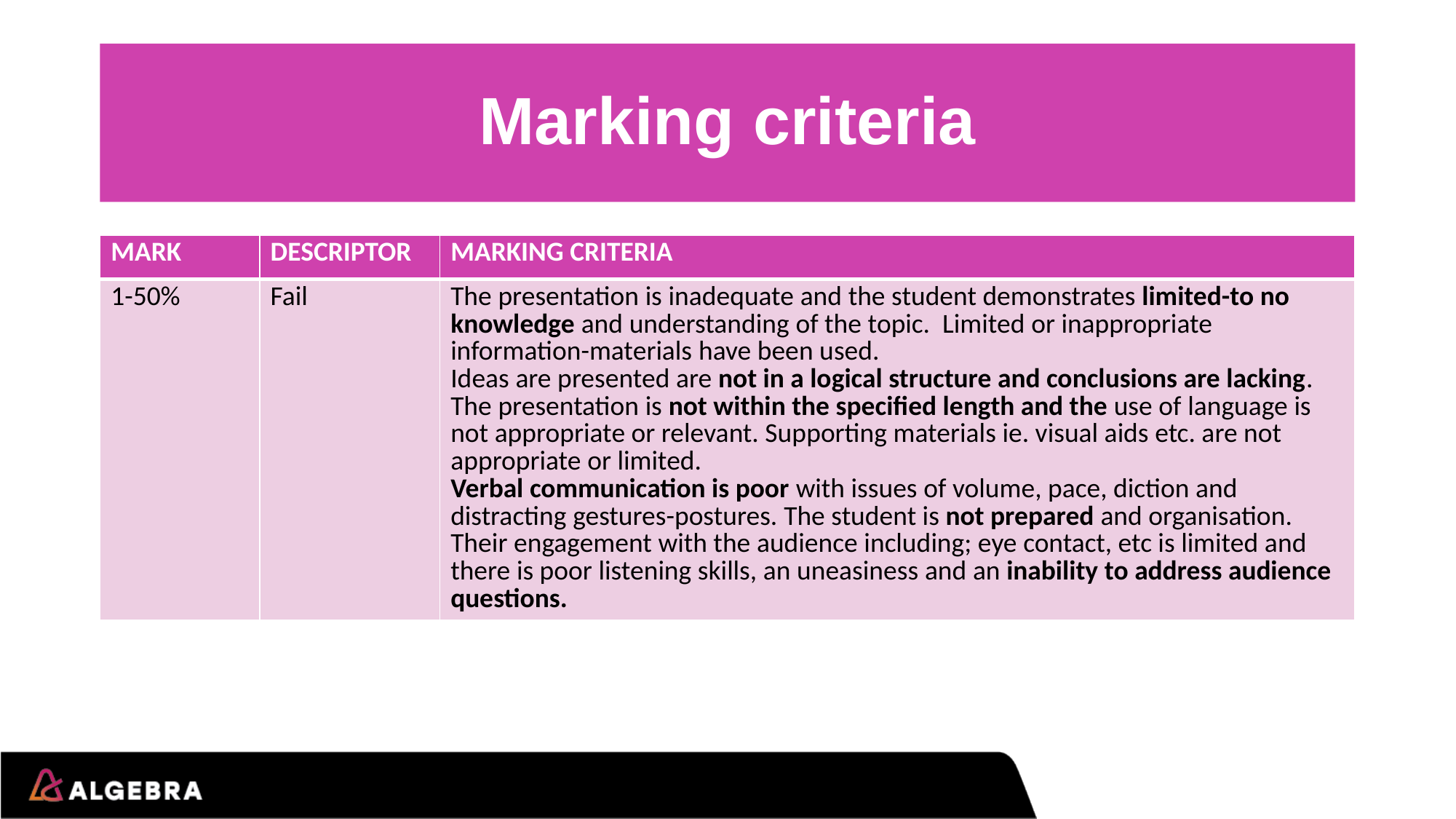

# Marking criteria
| MARK | DESCRIPTOR | MARKING CRITERIA |
| --- | --- | --- |
| 1-50% | Fail | The presentation is inadequate and the student demonstrates limited-to no knowledge and understanding of the topic.  Limited or inappropriate information-materials have been used.    Ideas are presented are not in a logical structure and conclusions are lacking.    The presentation is not within the specified length and the use of language is not appropriate or relevant. Supporting materials ie. visual aids etc. are not appropriate or limited.   Verbal communication is poor with issues of volume, pace, diction and distracting gestures-postures. The student is not prepared and organisation. Their engagement with the audience including; eye contact, etc is limited and there is poor listening skills, an uneasiness and an inability to address audience questions. |